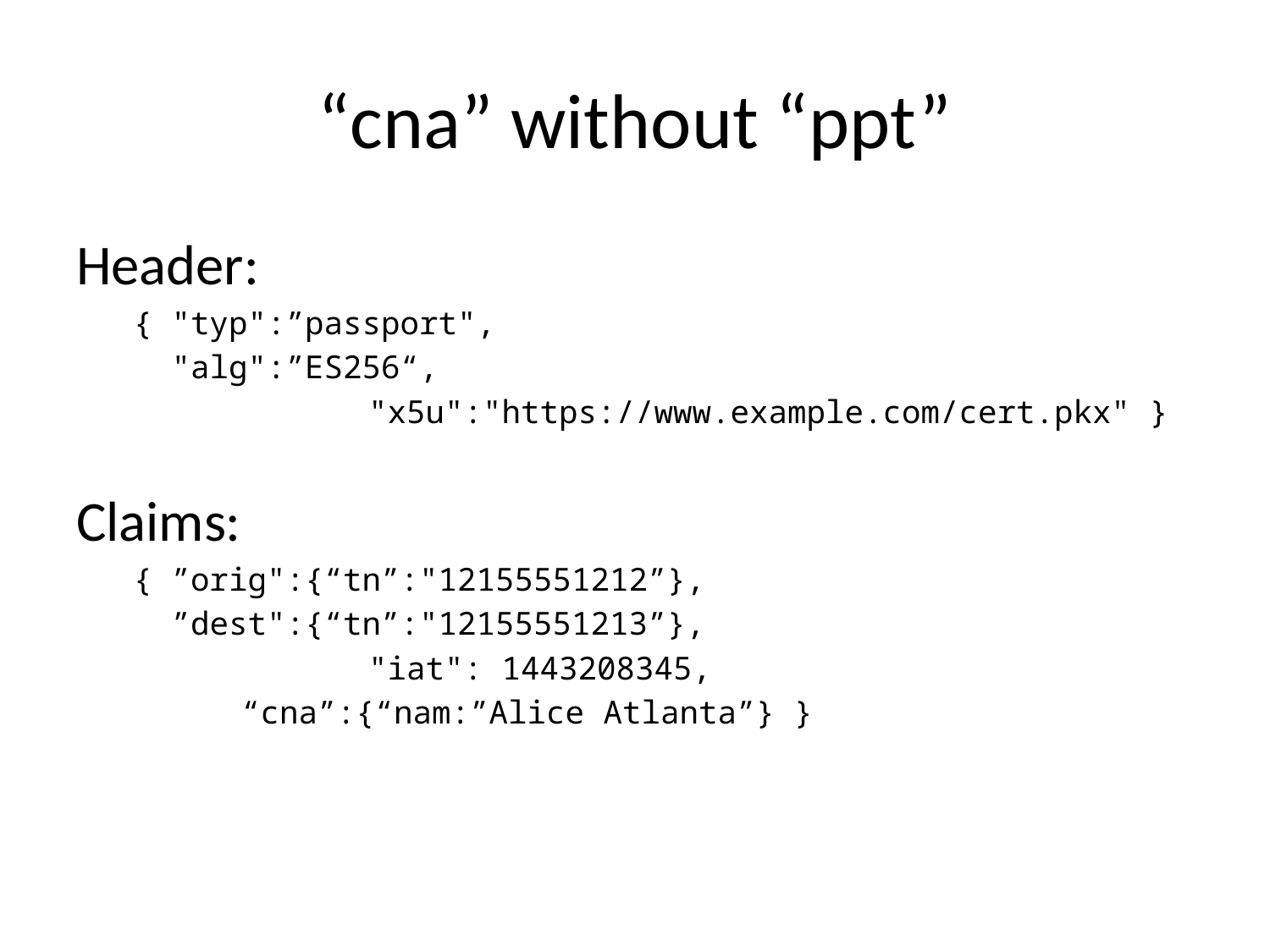

# “cna” without “ppt”
Header:
   { "typ":”passport",
     "alg":”ES256“,
		  "x5u":"https://www.example.com/cert.pkx" }

Claims:
   { ”orig":{“tn”:"12155551212”},
     ”dest":{“tn”:"12155551213”},
		  "iat": 1443208345,
	  “cna”:{“nam:”Alice Atlanta”} }